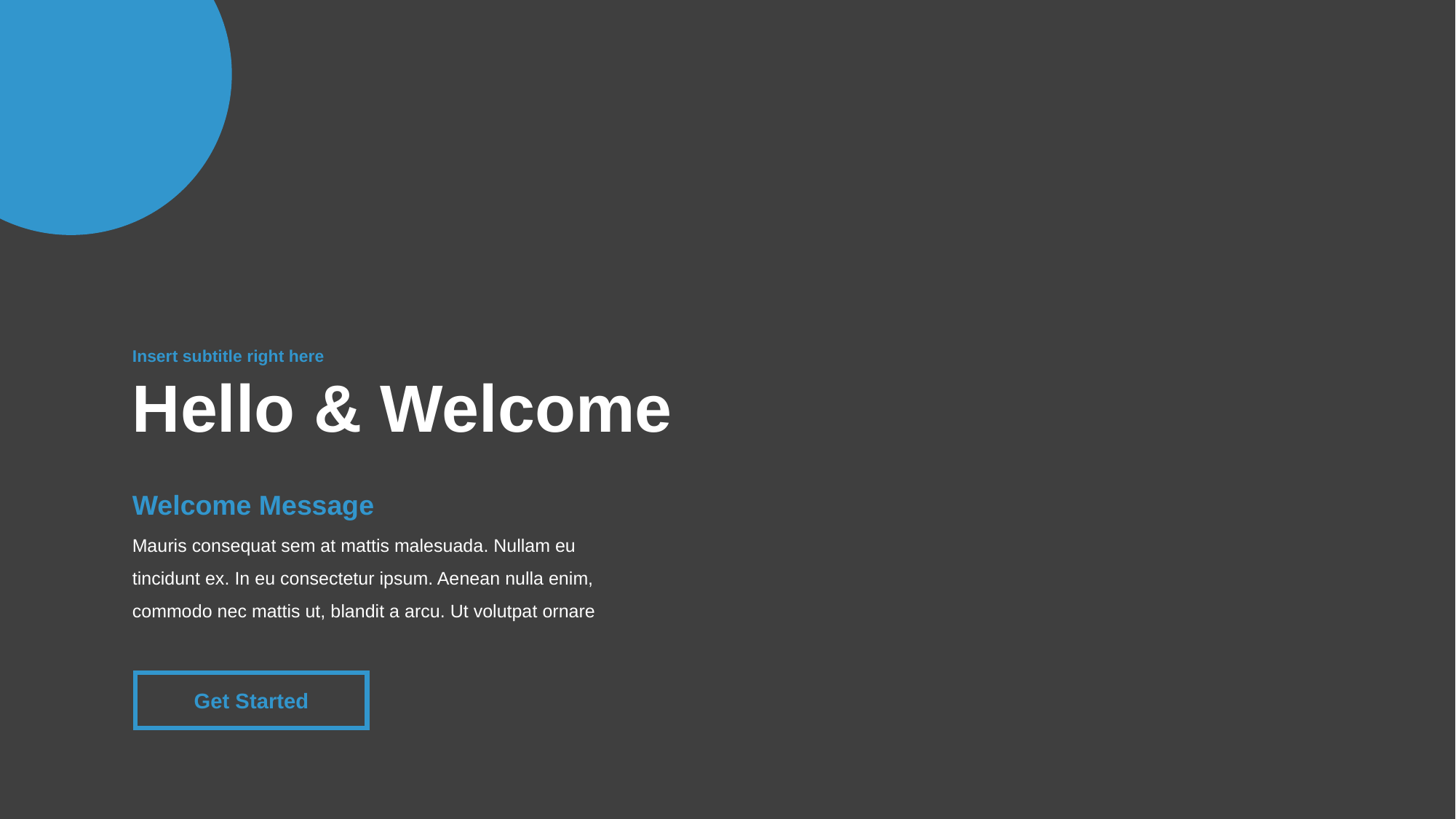

Insert subtitle right here
# Hello & Welcome
Welcome Message
Mauris consequat sem at mattis malesuada. Nullam eu tincidunt ex. In eu consectetur ipsum. Aenean nulla enim, commodo nec mattis ut, blandit a arcu. Ut volutpat ornare

Get Started